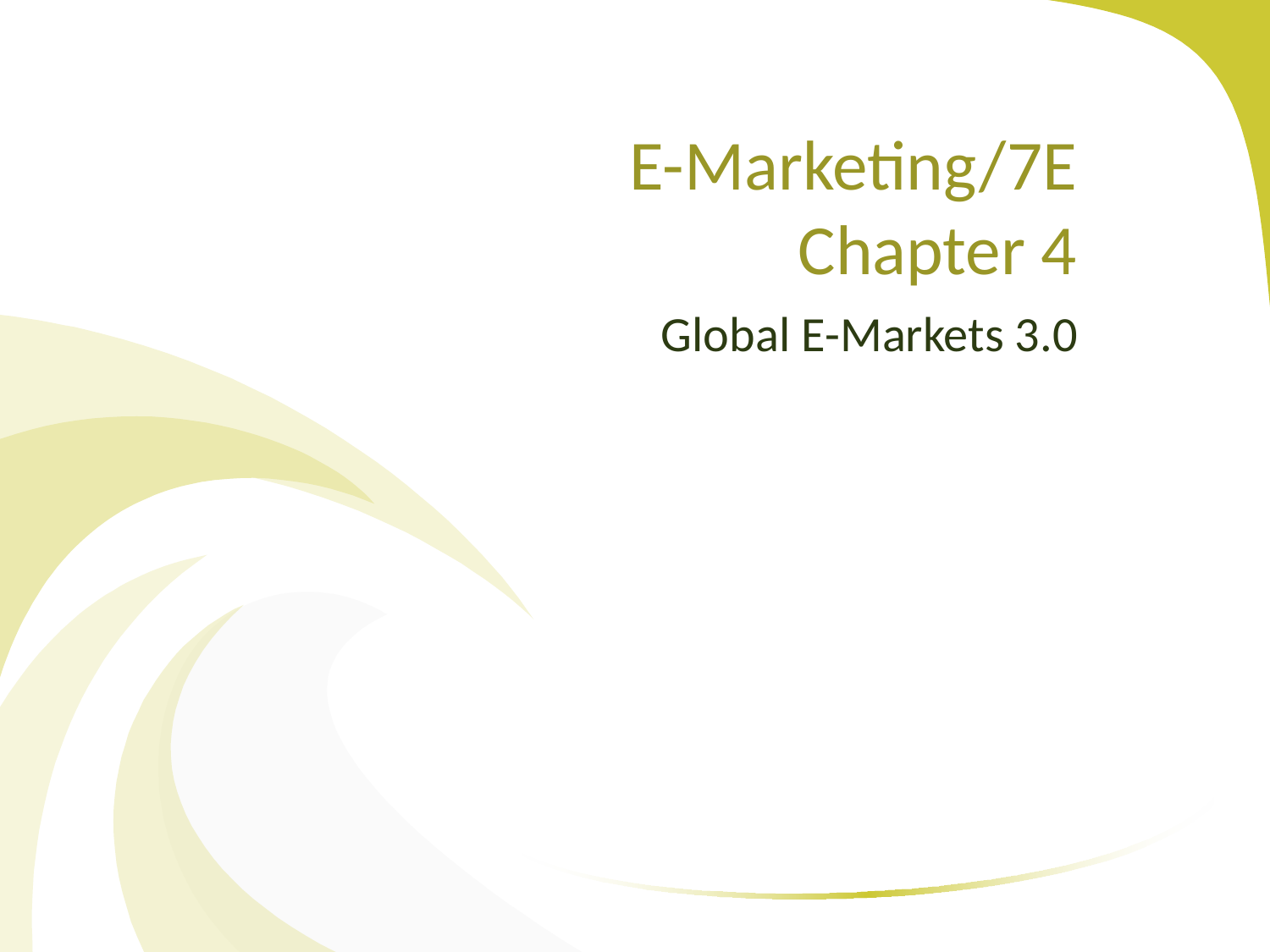

# E-Marketing/7E Chapter 4
Global E-Markets 3.0